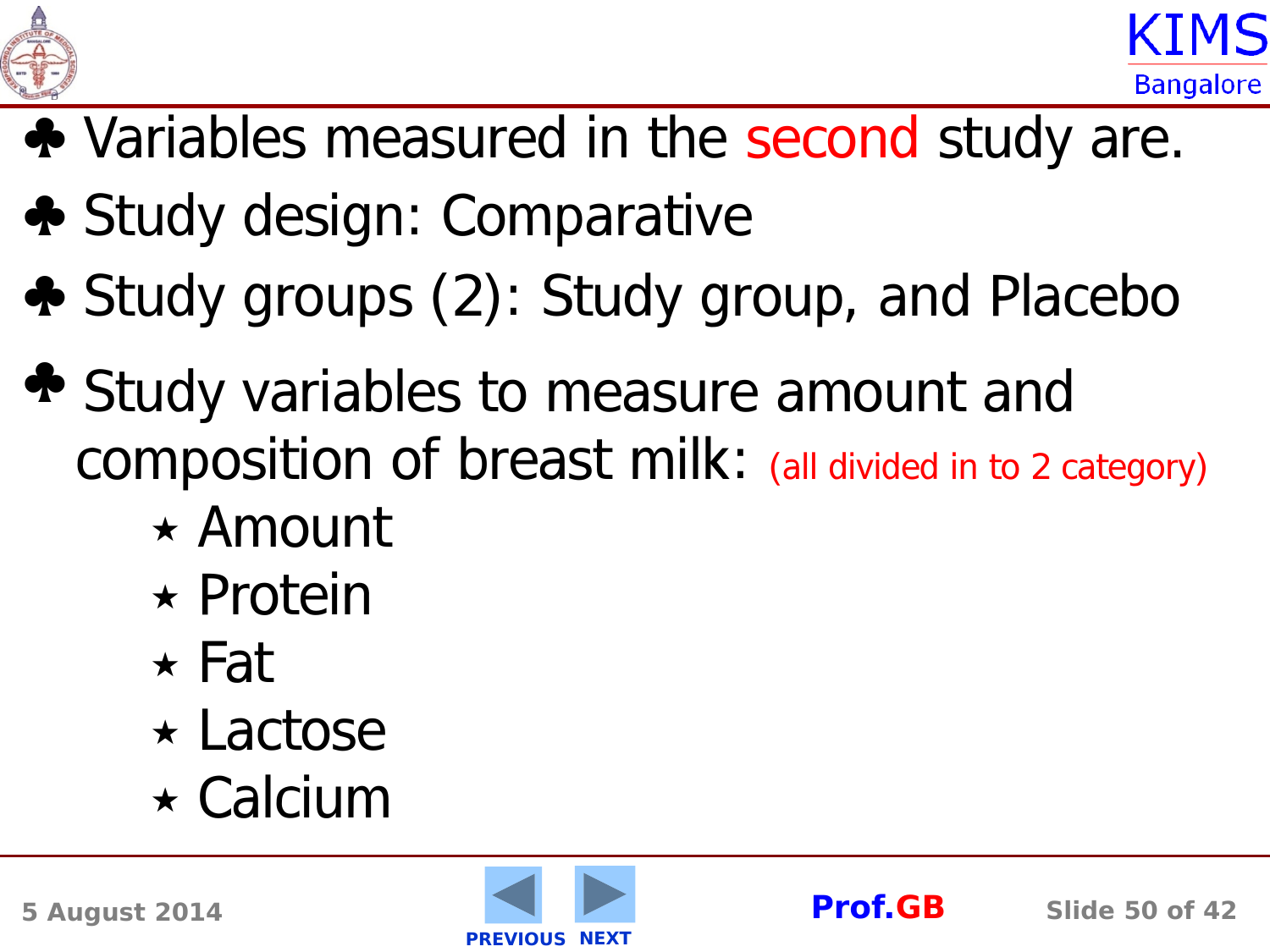

♣ Variables measured in the second study are.
♣ Study design: Comparative
♣ Study groups (2): Study group, and Placebo
 Study variables to measure amount and
   composition of breast milk: (all divided in to 2 category)
	٭ Amount
	٭ Protein
	٭ Fat
	٭ Lactose
	٭ Calcium
5 August 2014